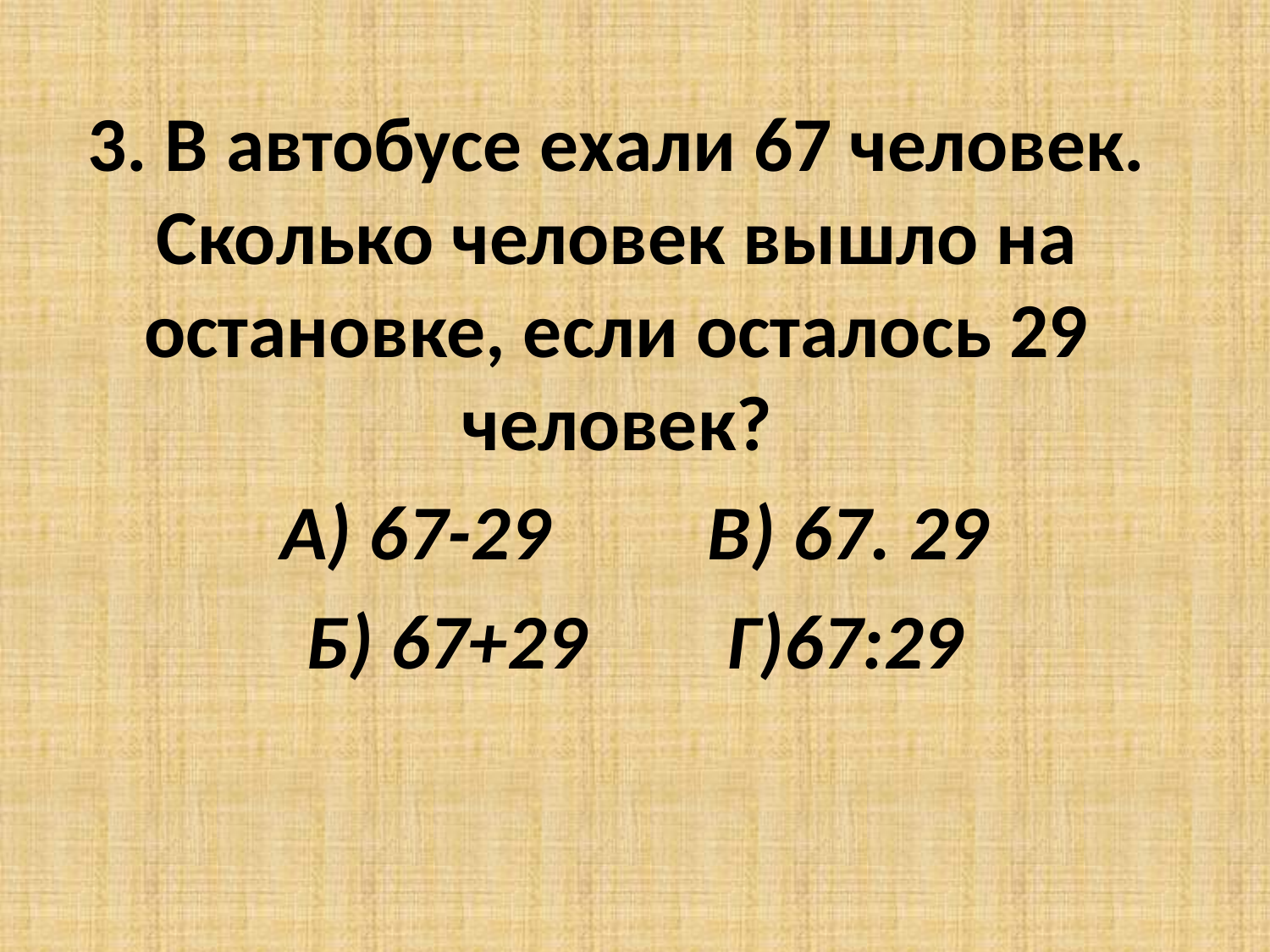

# 3. В автобусе ехали 67 человек. Сколько человек вышло на остановке, если осталось 29 человек?
А) 67-29         В) 67. 29
Б) 67+29        Г)67:29